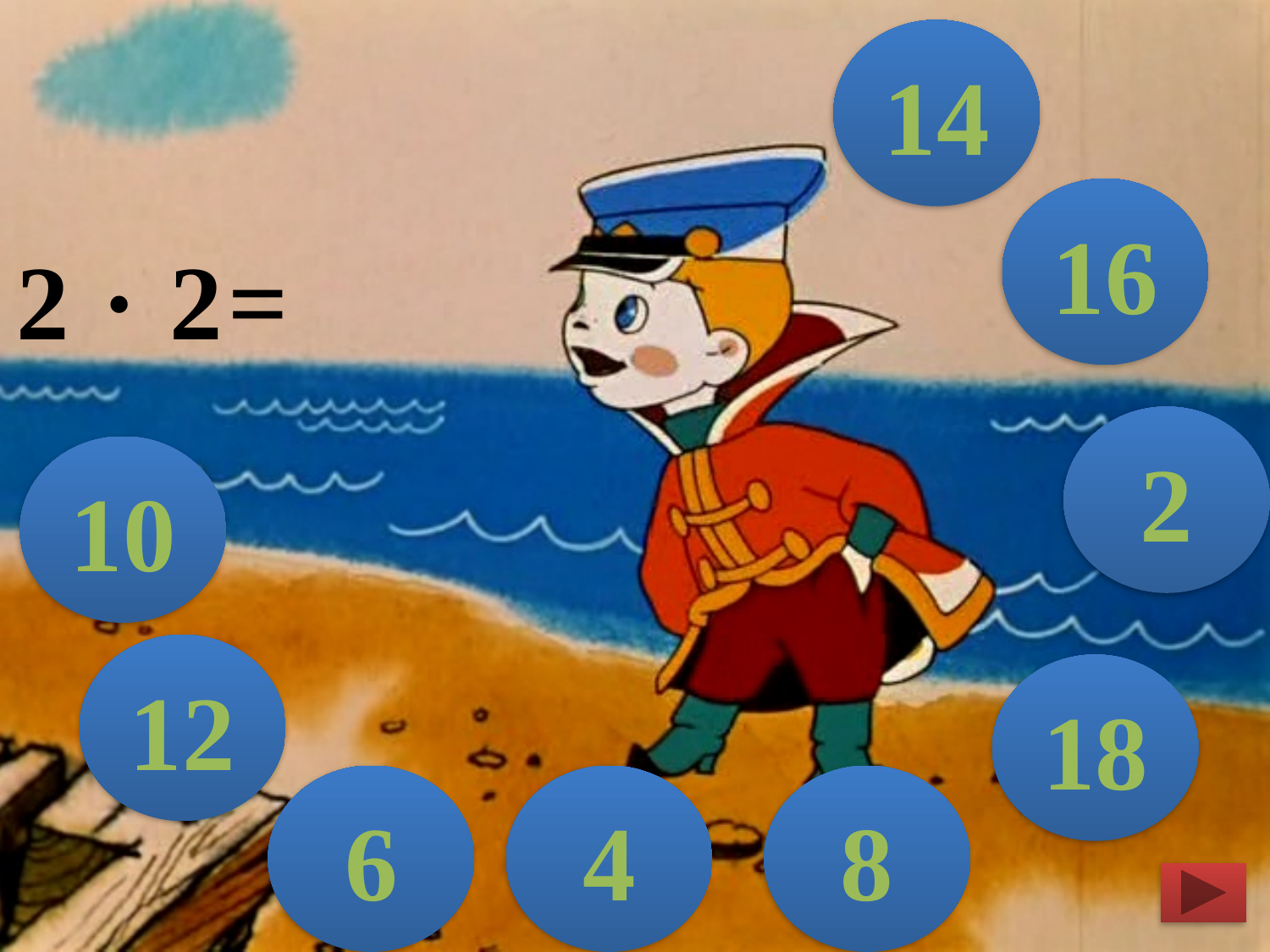

14
16
2 ∙ 2=
2
10
12
18
6
4
8